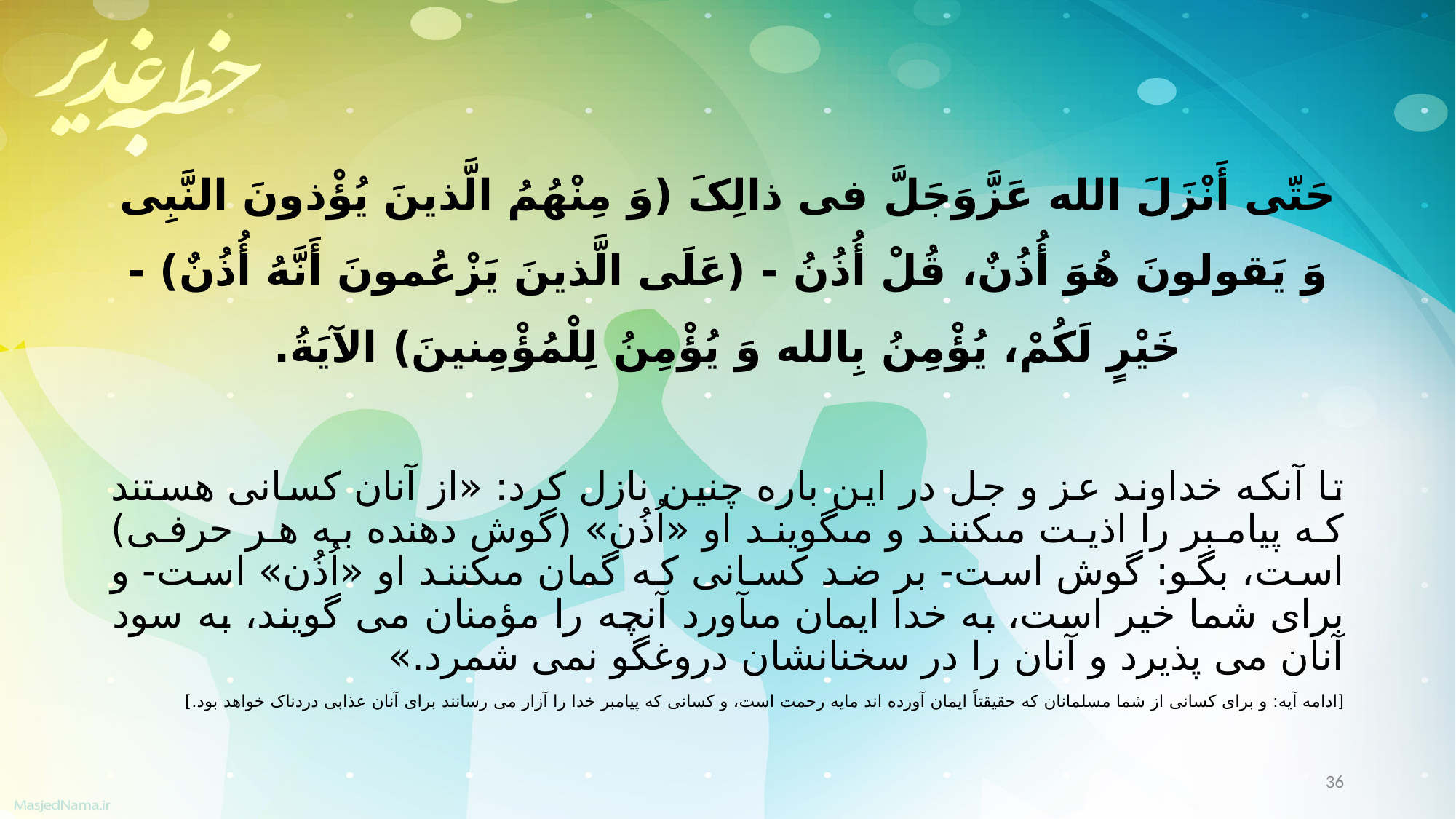

حَتّی أَنْزَلَ الله عَزَّوَجَلَّ فی ذالِکَ (وَ مِنْهُمُ الَّذینَ یُؤْذونَ النَّبِی وَ یَقولونَ هُوَ أُذُنٌ، قُلْ أُذُنُ - (عَلَی الَّذینَ یَزْعُمونَ أَنَّهُ أُذُنٌ) - خَیْرٍ لَکُمْ، یُؤْمِنُ بِالله وَ یُؤْمِنُ لِلْمُؤْمِنینَ) الآیَةُ.
تا آنکه خداوند عز و جل در این باره چنین نازل کرد: «از آنان کسانى هستند که پیامبر را اذیت مى‏کنند و مى‏گویند او «اُذُن» (گوش دهنده به هر حرفى) است، بگو: گوش است- بر ضد کسانى که گمان مى‏کنند او «اُذُن» است- و براى شما خیر است، به خدا ایمان مى‏آورد آنچه را مؤمنان مى گويند، به سود آنان مى پذيرد و آنان را در سخنانشان دروغگو نمى شمرد.»
[ادامه آیه: و براى کسانى از شما مسلمانان که حقيقتاً ايمان آورده اند مايه رحمت است، و کسانى که پيامبر خدا را آزار مى رسانند براى آنان عذابى دردناک خواهد بود.]
36